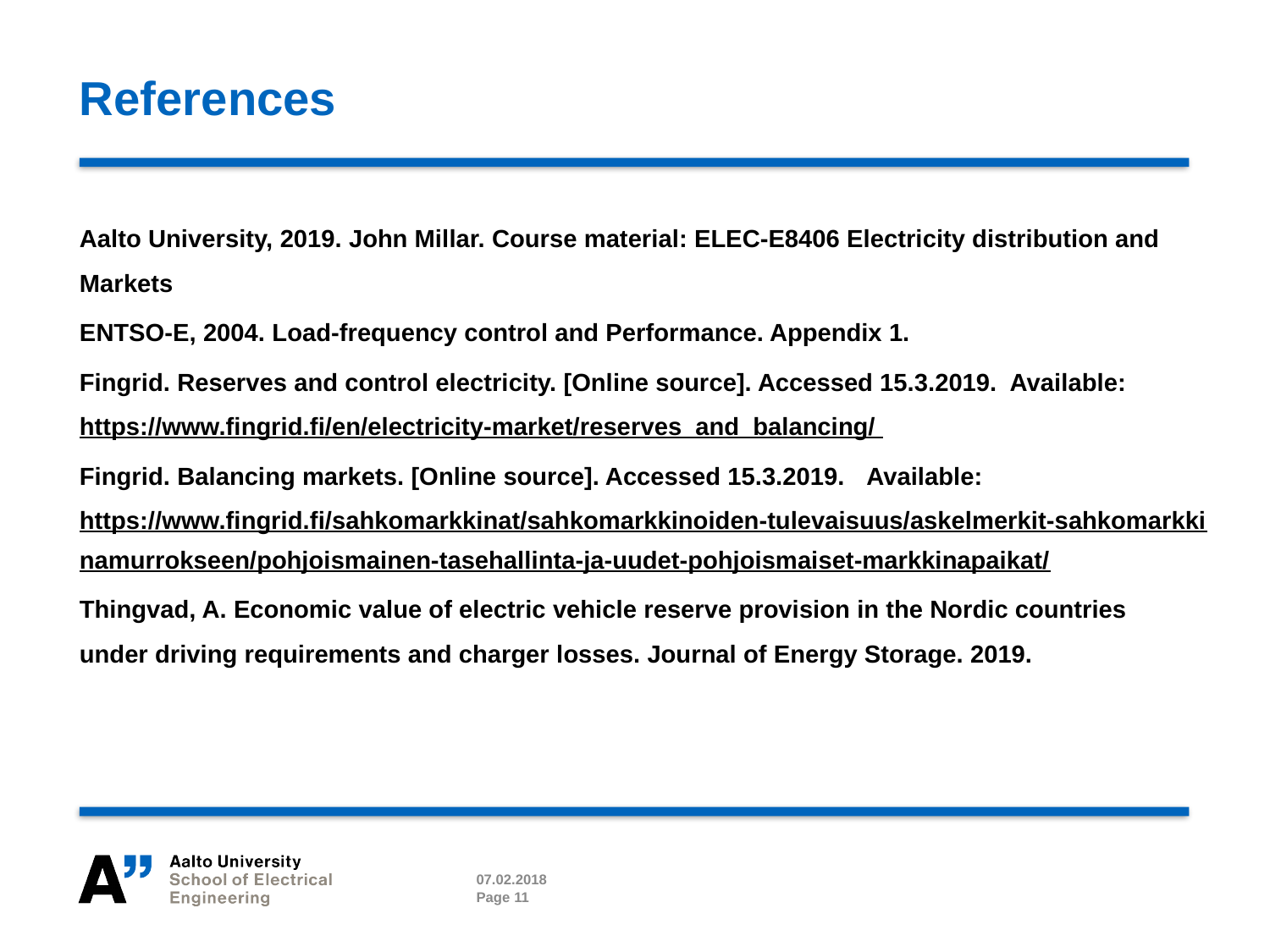

# References
Aalto University, 2019. John Millar. Course material: ELEC-E8406 Electricity distribution and Markets
ENTSO-E, 2004. Load-frequency control and Performance. Appendix 1.
Fingrid. Reserves and control electricity. [Online source]. Accessed 15.3.2019.  Available:         https://www.fingrid.fi/en/electricity-market/reserves_and_balancing/
Fingrid. Balancing markets. [Online source]. Accessed 15.3.2019.   Available: https://www.fingrid.fi/sahkomarkkinat/sahkomarkkinoiden-tulevaisuus/askelmerkit-sahkomarkkinamurrokseen/pohjoismainen-tasehallinta-ja-uudet-pohjoismaiset-markkinapaikat/
Thingvad, A. Economic value of electric vehicle reserve provision in the Nordic countries
under driving requirements and charger losses. Journal of Energy Storage. 2019.

07.02.2018
Page 11